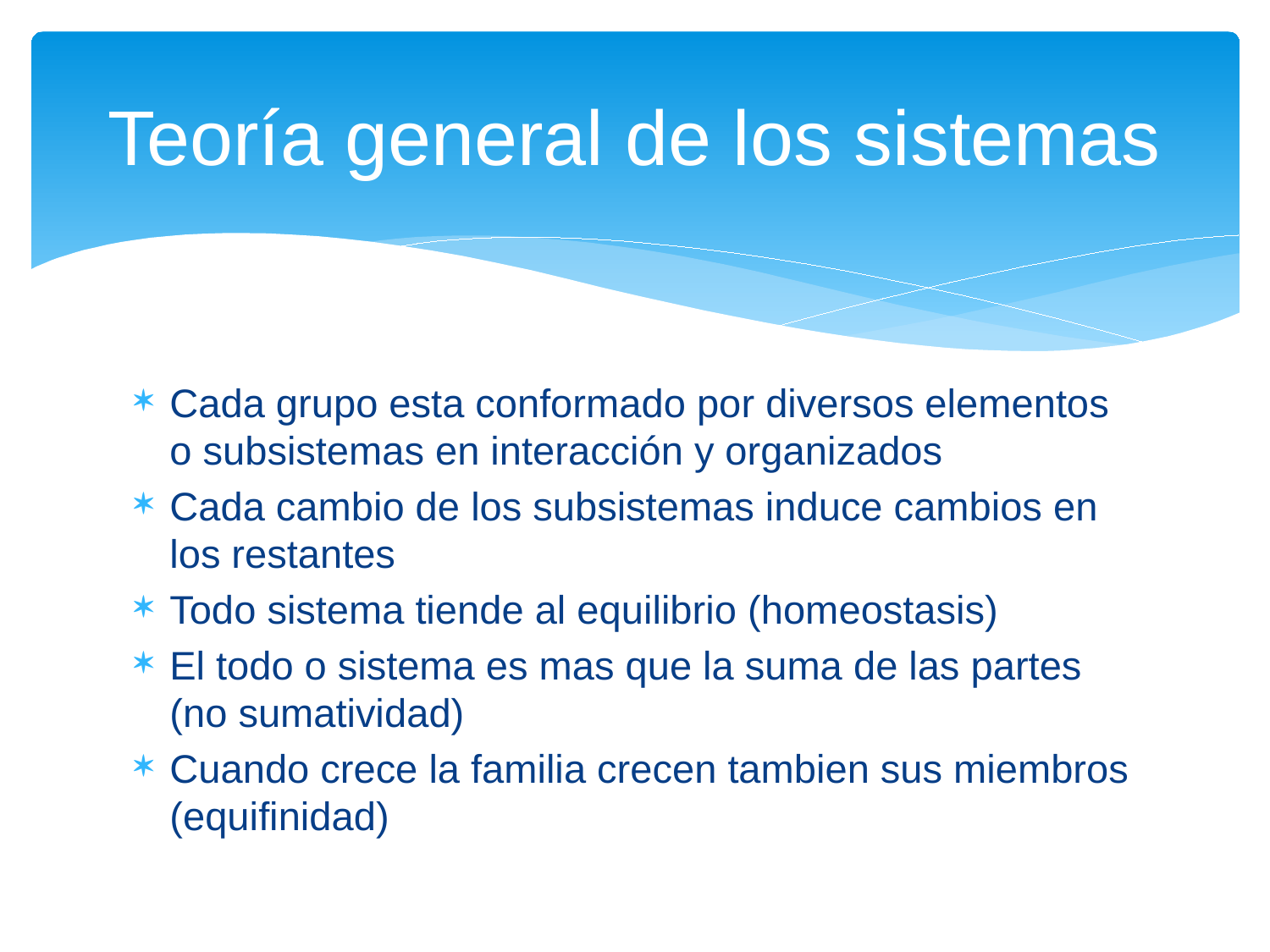

# Teoría general de los sistemas
Cada grupo esta conformado por diversos elementos o subsistemas en interacción y organizados
Cada cambio de los subsistemas induce cambios en los restantes
Todo sistema tiende al equilibrio (homeostasis)
El todo o sistema es mas que la suma de las partes (no sumatividad)
Cuando crece la familia crecen tambien sus miembros (equifinidad)